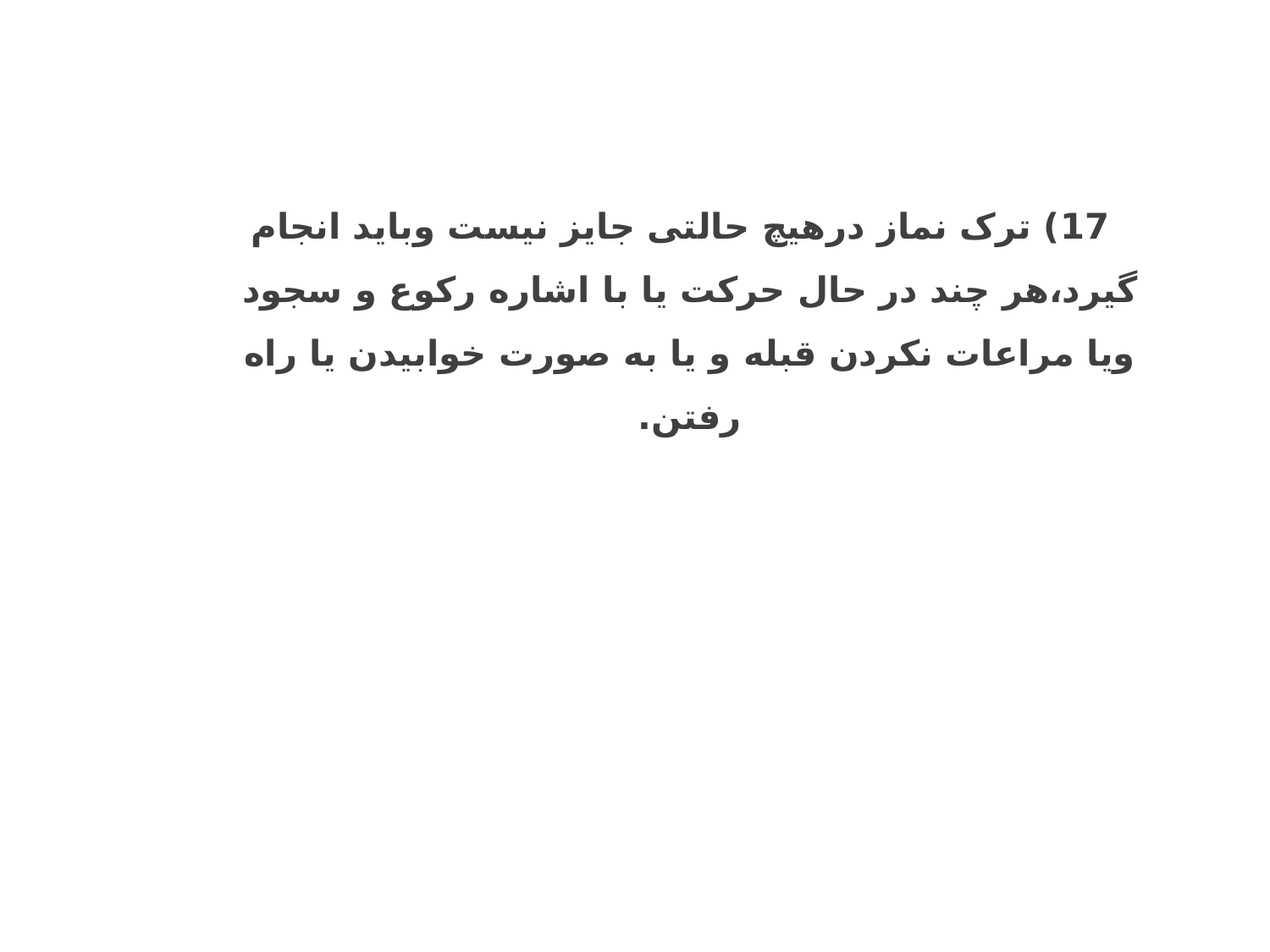

17) ترک نماز درهیچ حالتی جایز نیست وباید انجام گیرد،هر چند در حال حرکت یا با اشاره رکوع و سجود ویا مراعات نکردن قبله و یا به صورت خوابیدن یا راه رفتن.